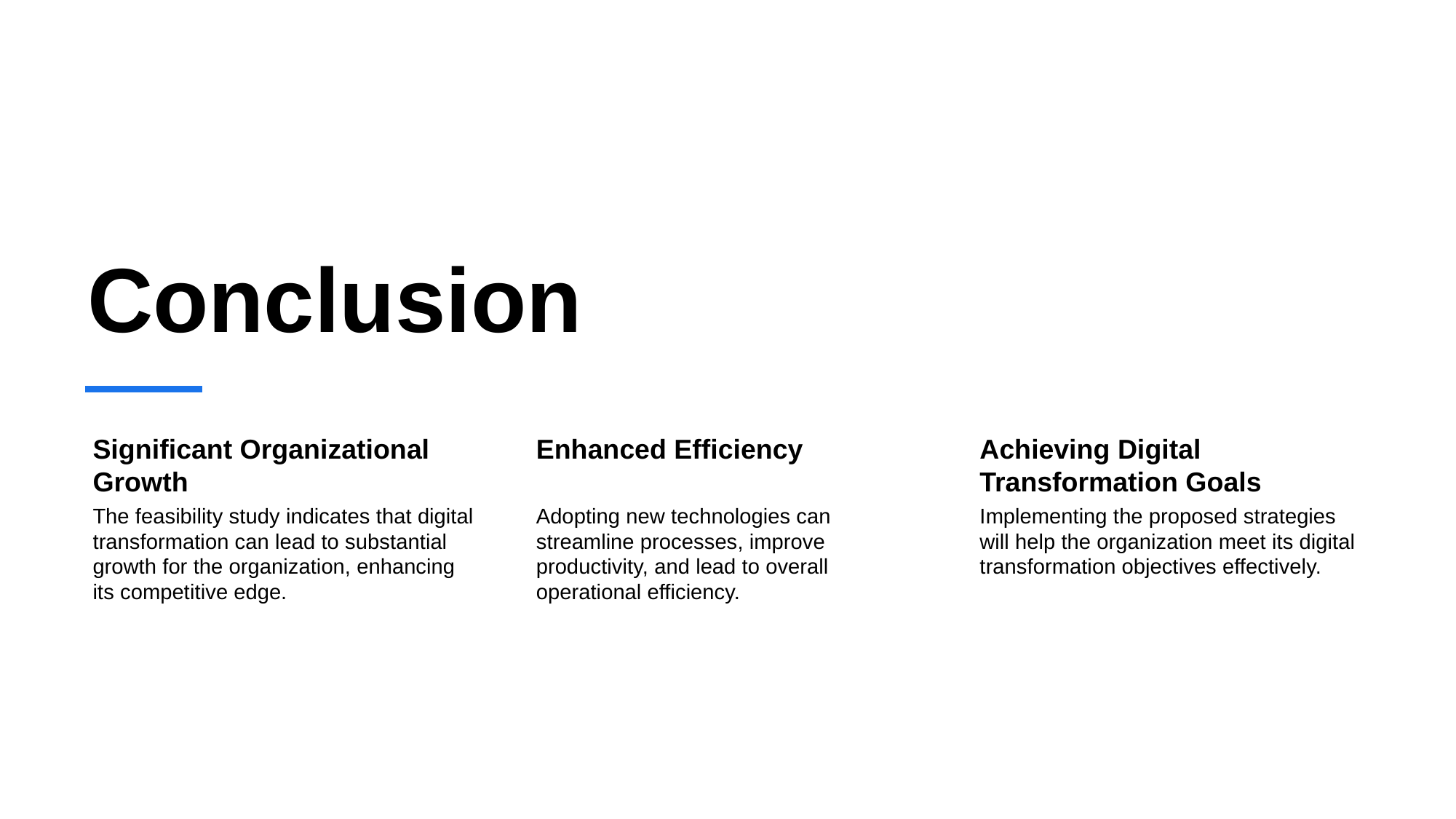

# Conclusion
Significant Organizational Growth
The feasibility study indicates that digital transformation can lead to substantial growth for the organization, enhancing its competitive edge.
Enhanced Efficiency
Adopting new technologies can streamline processes, improve productivity, and lead to overall operational efficiency.
Achieving Digital Transformation Goals
Implementing the proposed strategies will help the organization meet its digital transformation objectives effectively.